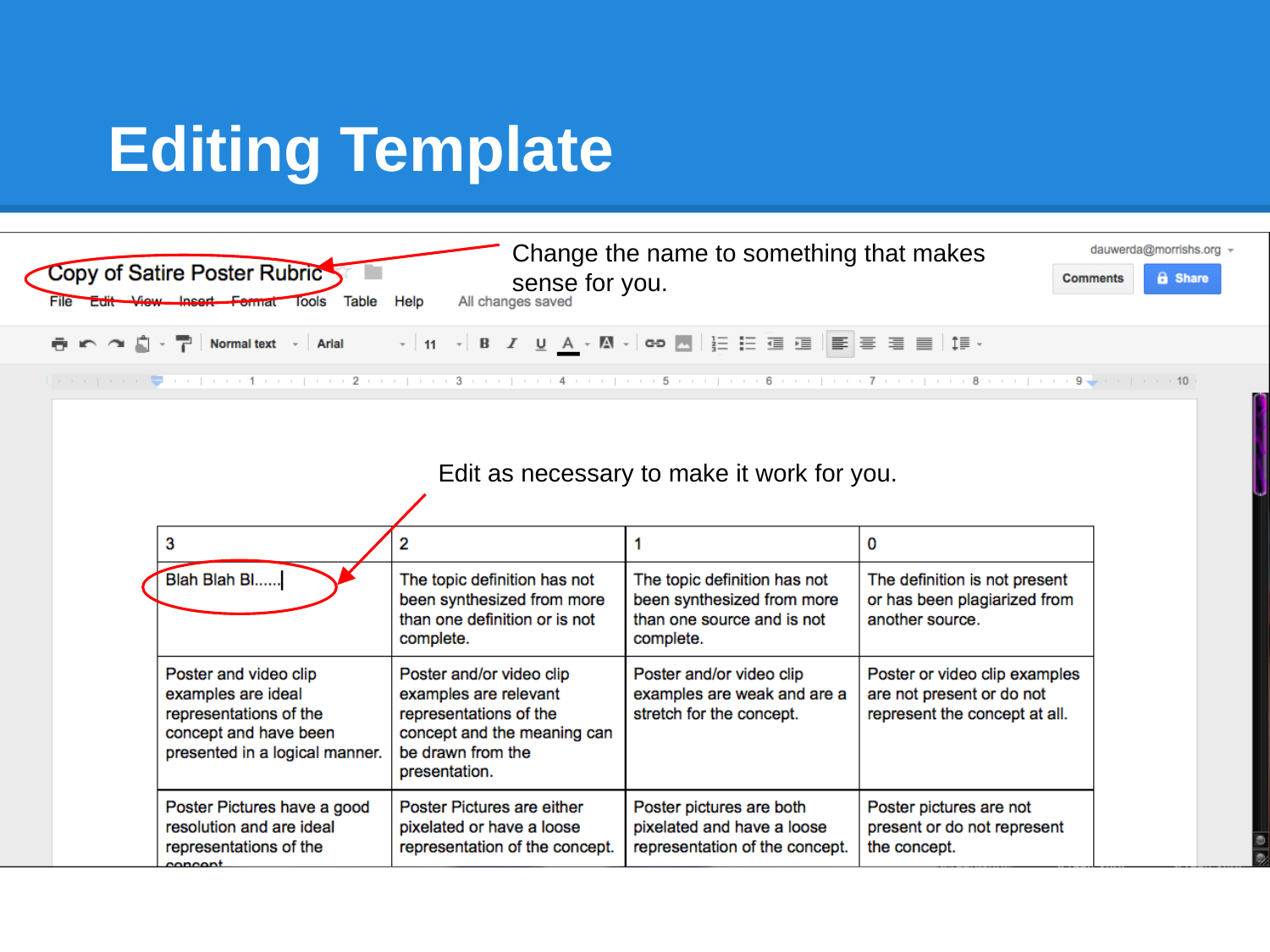

# Editing Template
Change the name to something that makes sense for you.

Edit as necessary to make it work for you.